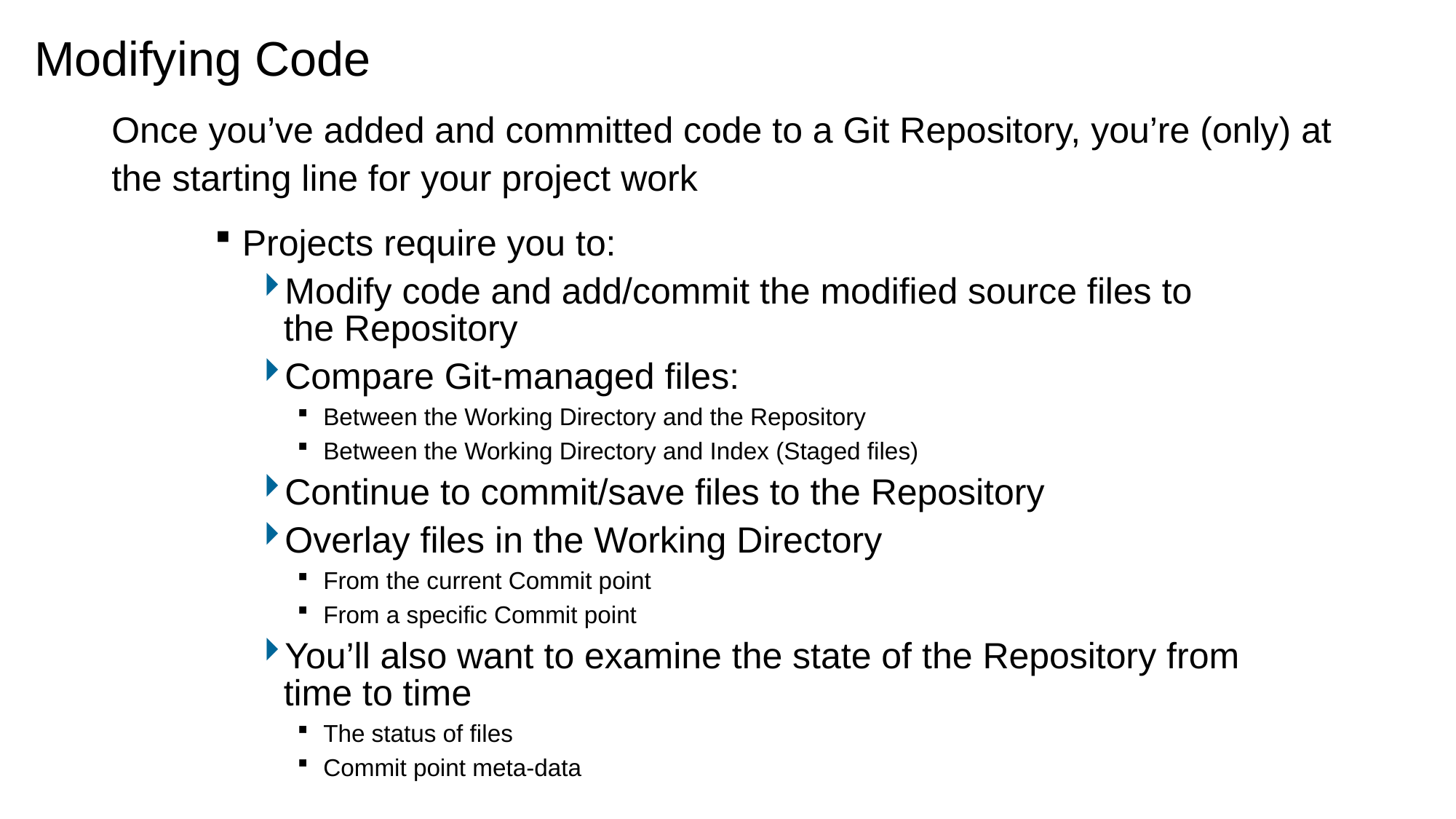

# Modifying Code
Once you’ve added and committed code to a Git Repository, you’re (only) at the starting line for your project work
Projects require you to:
Modify code and add/commit the modified source files to the Repository
Compare Git-managed files:
Between the Working Directory and the Repository
Between the Working Directory and Index (Staged files)
Continue to commit/save files to the Repository
Overlay files in the Working Directory
From the current Commit point
From a specific Commit point
You’ll also want to examine the state of the Repository from time to time
The status of files
Commit point meta-data